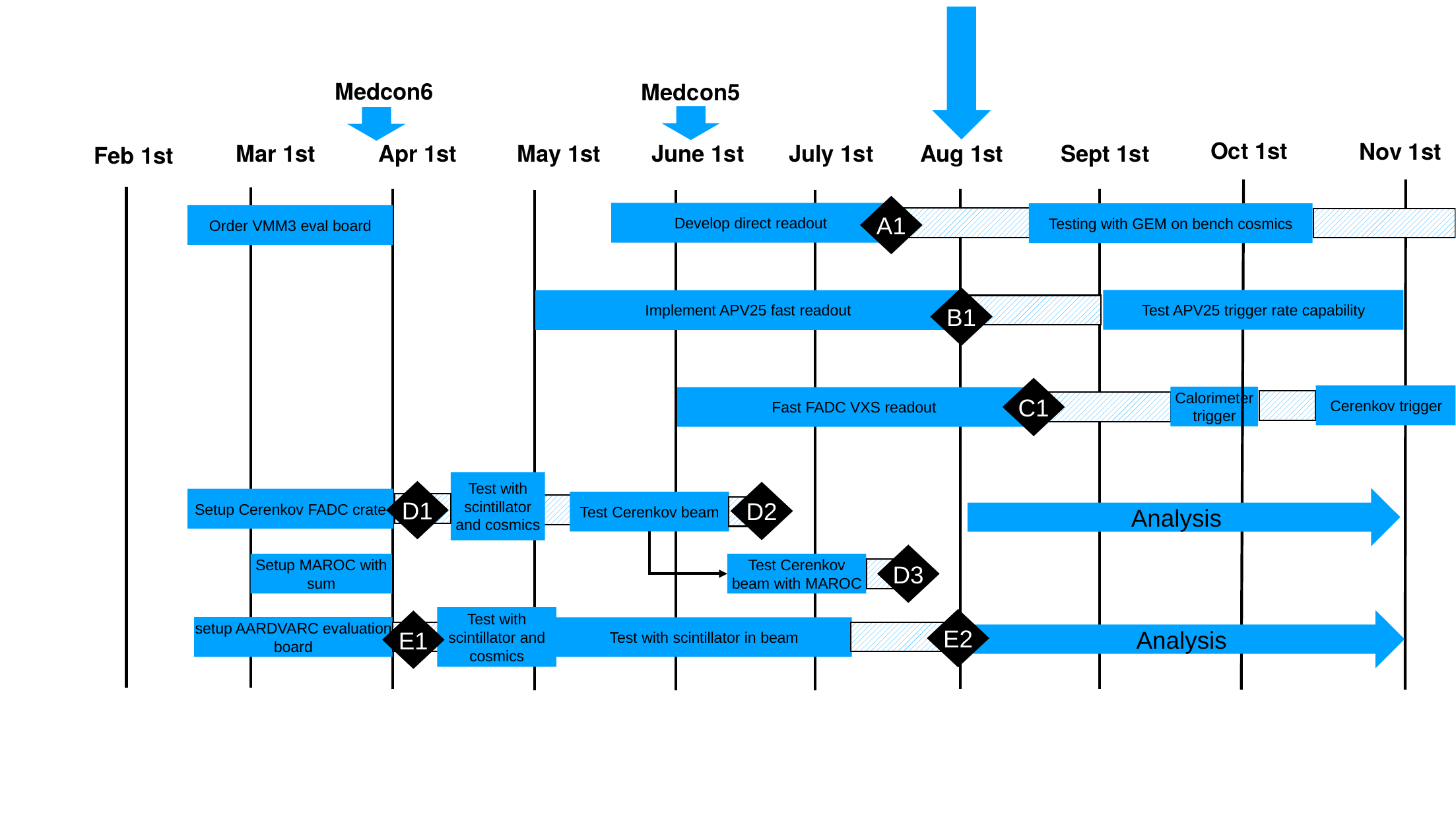

Medcon6
Medcon5

Oct 1st

Nov 1st
July 1st
Sept 1st

Mar 1st
Apr 1st
May 1st
June 1st
Aug 1st
Feb 1st

A1
Develop direct readout
Testing with GEM on bench cosmics
Order VMM3 eval board

B1
Test APV25 trigger rate capability
Implement APV25 fast readout

C1
Cerenkov trigger
Calorimeter trigger
Fast FADC VXS readout

Test with scintillator and cosmics
D1
D2
Analysis
Setup Cerenkov FADC crate
Test Cerenkov beam

D3
Setup MAROC with sum
Test Cerenkov beam with MAROC

Test with scintillator and cosmics
E2
Analysis
E1
setup AARDVARC evaluation board
Test with scintillator in beam